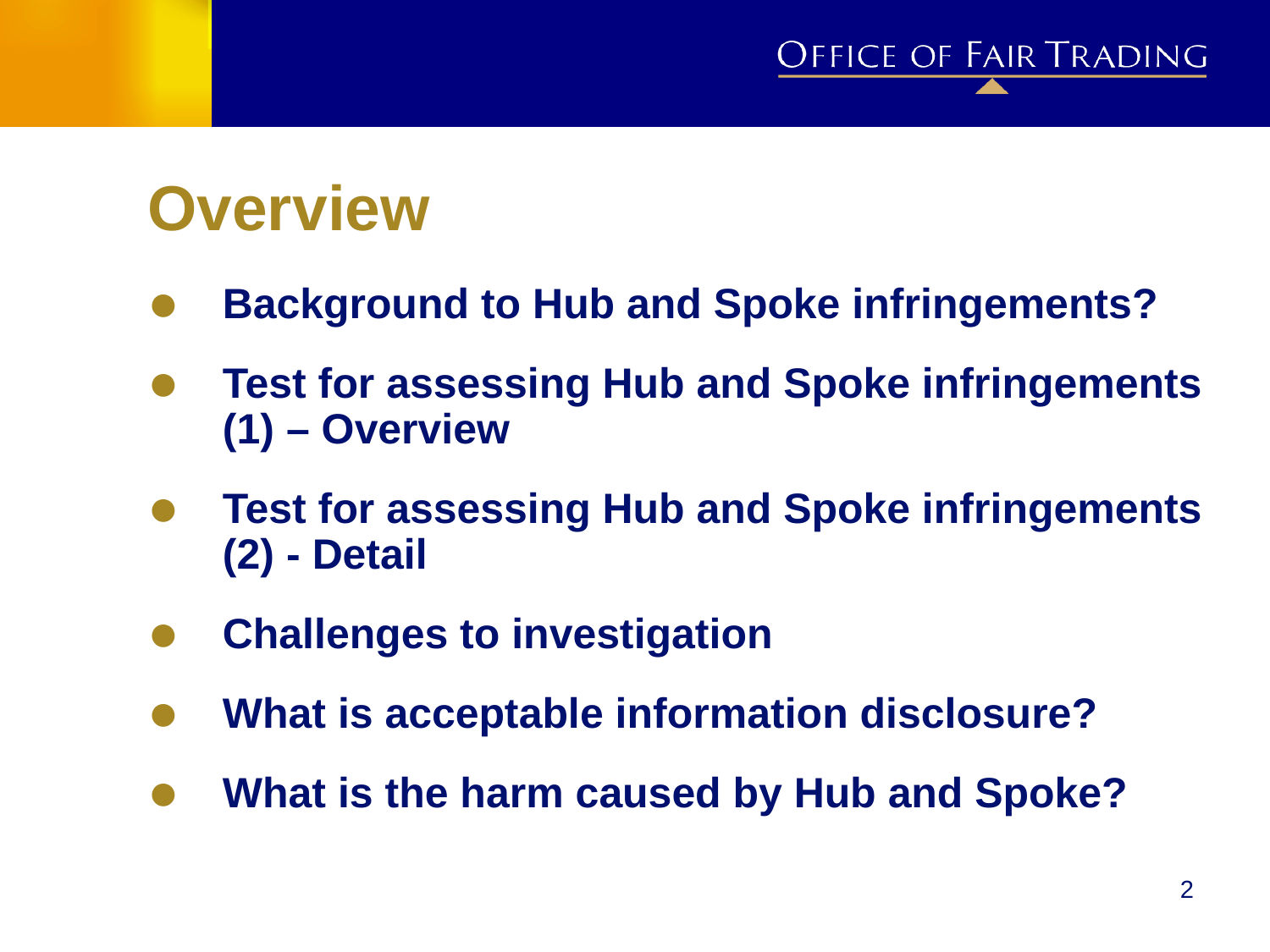

# Overview
Background to Hub and Spoke infringements?
Test for assessing Hub and Spoke infringements (1) – Overview
Test for assessing Hub and Spoke infringements (2) - Detail
Challenges to investigation
What is acceptable information disclosure?
What is the harm caused by Hub and Spoke?
2